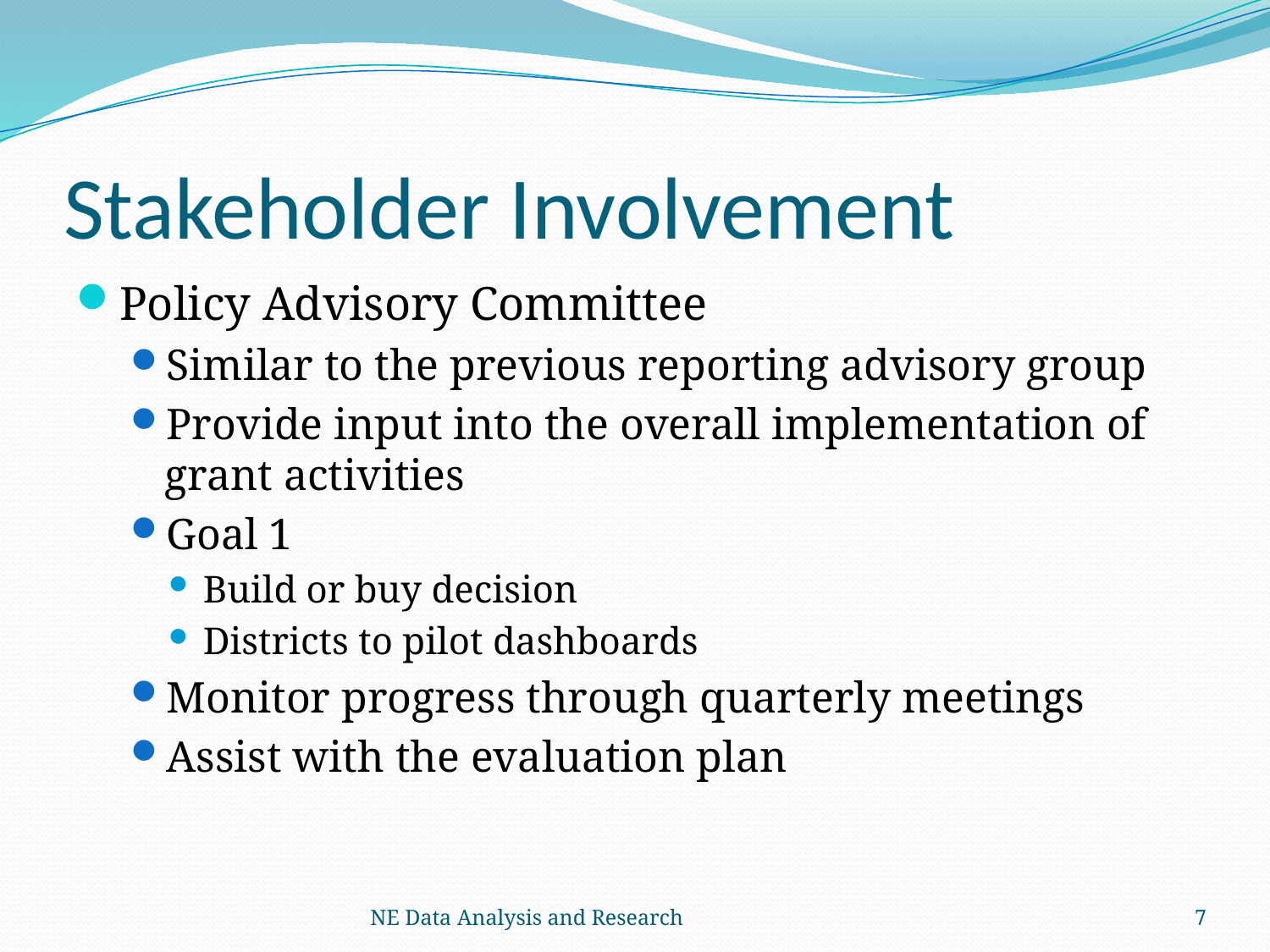

# Stakeholder Involvement
Policy Advisory Committee
Similar to the previous reporting advisory group
Provide input into the overall implementation of grant activities
Goal 1
Build or buy decision
Districts to pilot dashboards
Monitor progress through quarterly meetings
Assist with the evaluation plan

NE Data Analysis and Research
7